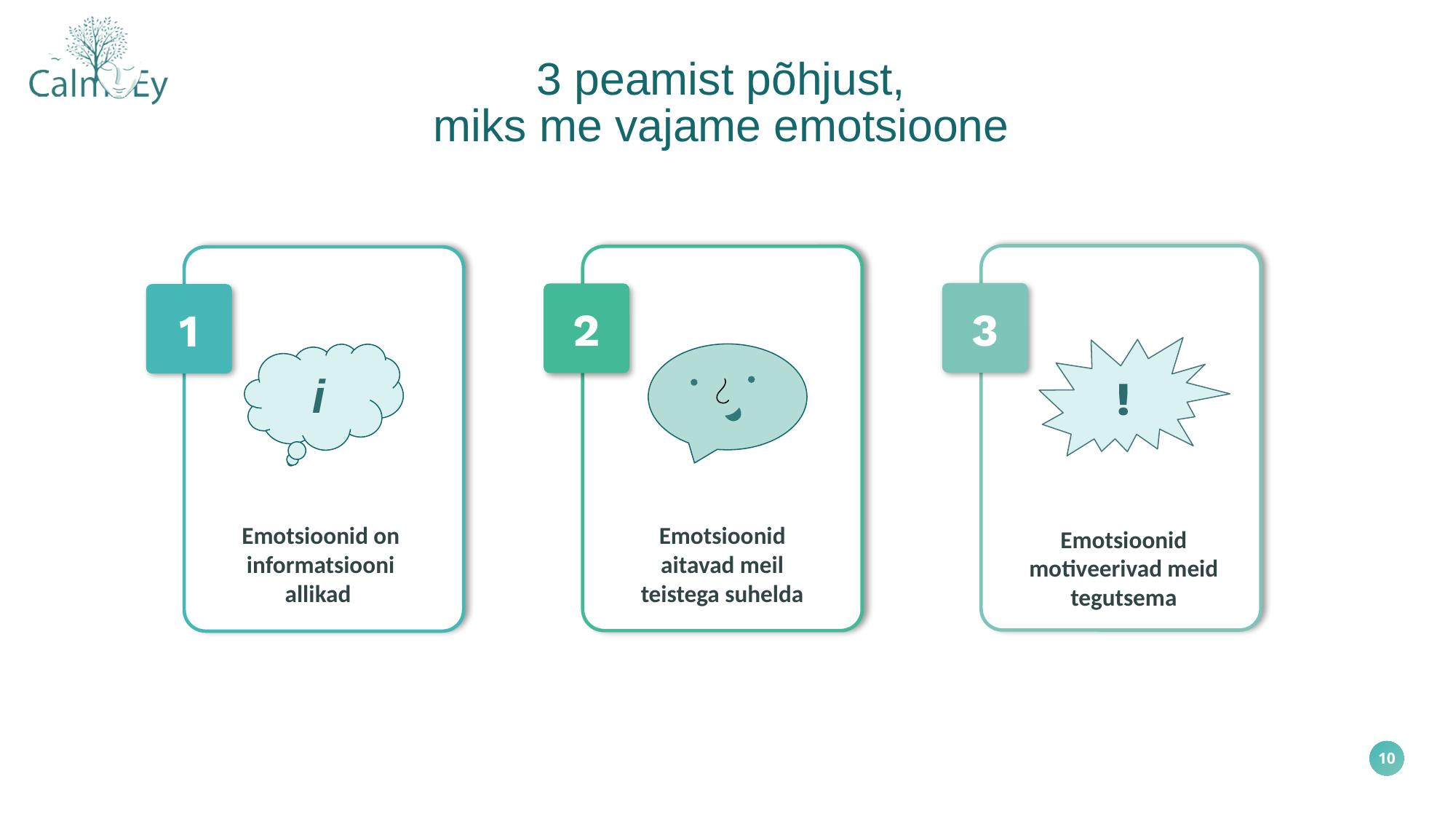

3 peamist põhjust,
miks me vajame emotsioone
3

!
Emotsioonid motiveerivad meid tegutsema
2

Emotsioonid aitavad meil teistega suhelda
1

i
Emotsioonid on informatsiooni
allikad